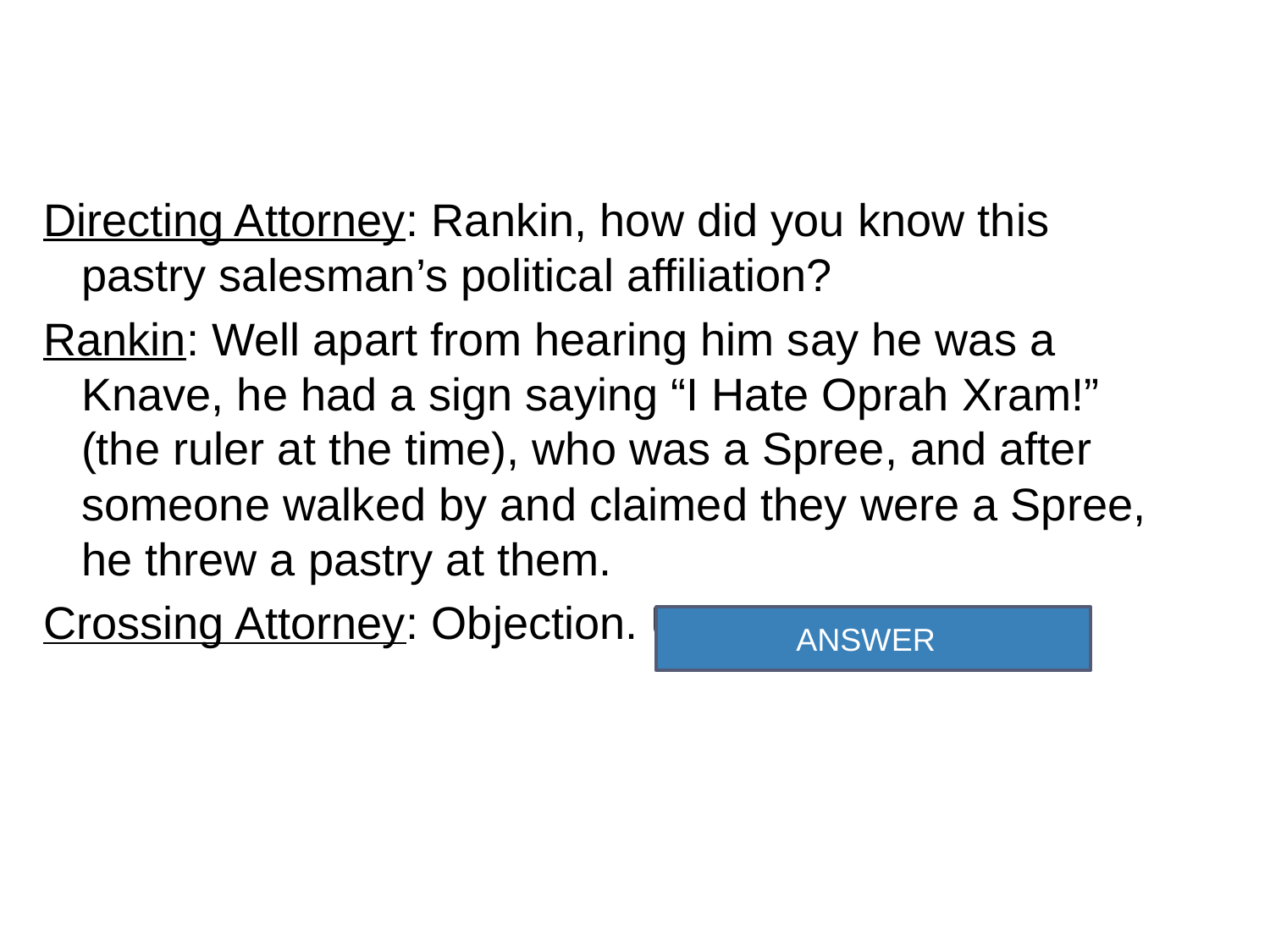

Directing Attorney: Rankin, how did you know this pastry salesman’s political affiliation?
Rankin: Well apart from hearing him say he was a Knave, he had a sign saying “I Hate Oprah Xram!” (the ruler at the time), who was a Spree, and after someone walked by and claimed they were a Spree, he threw a pastry at them.
Crossing Attorney: Objection. Unfair extrapolation.
	ANSWER